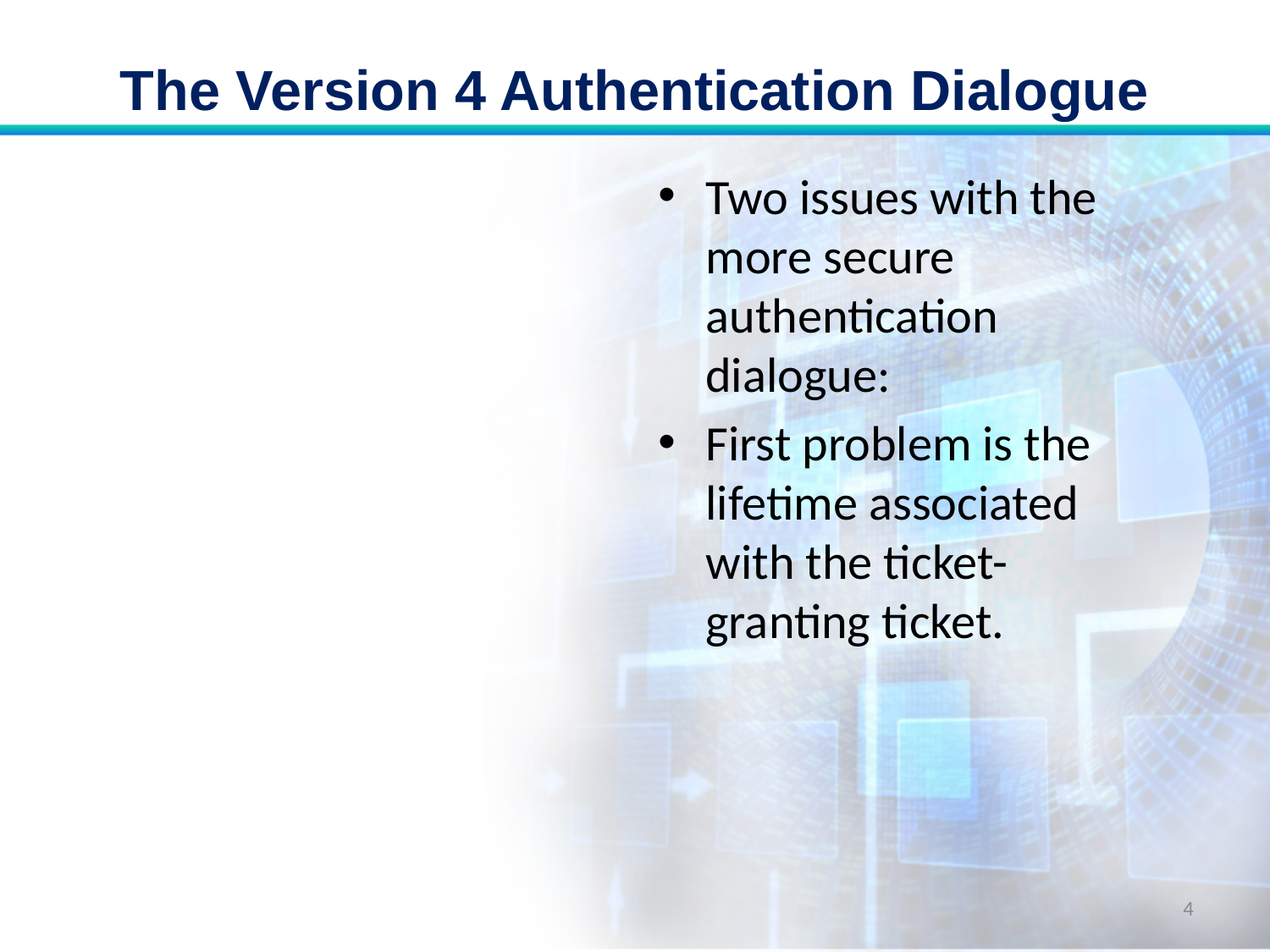

# The Version 4 Authentication Dialogue
Two issues with the more secure authentication dialogue:
First problem is the lifetime associated with the ticket-granting ticket.
4